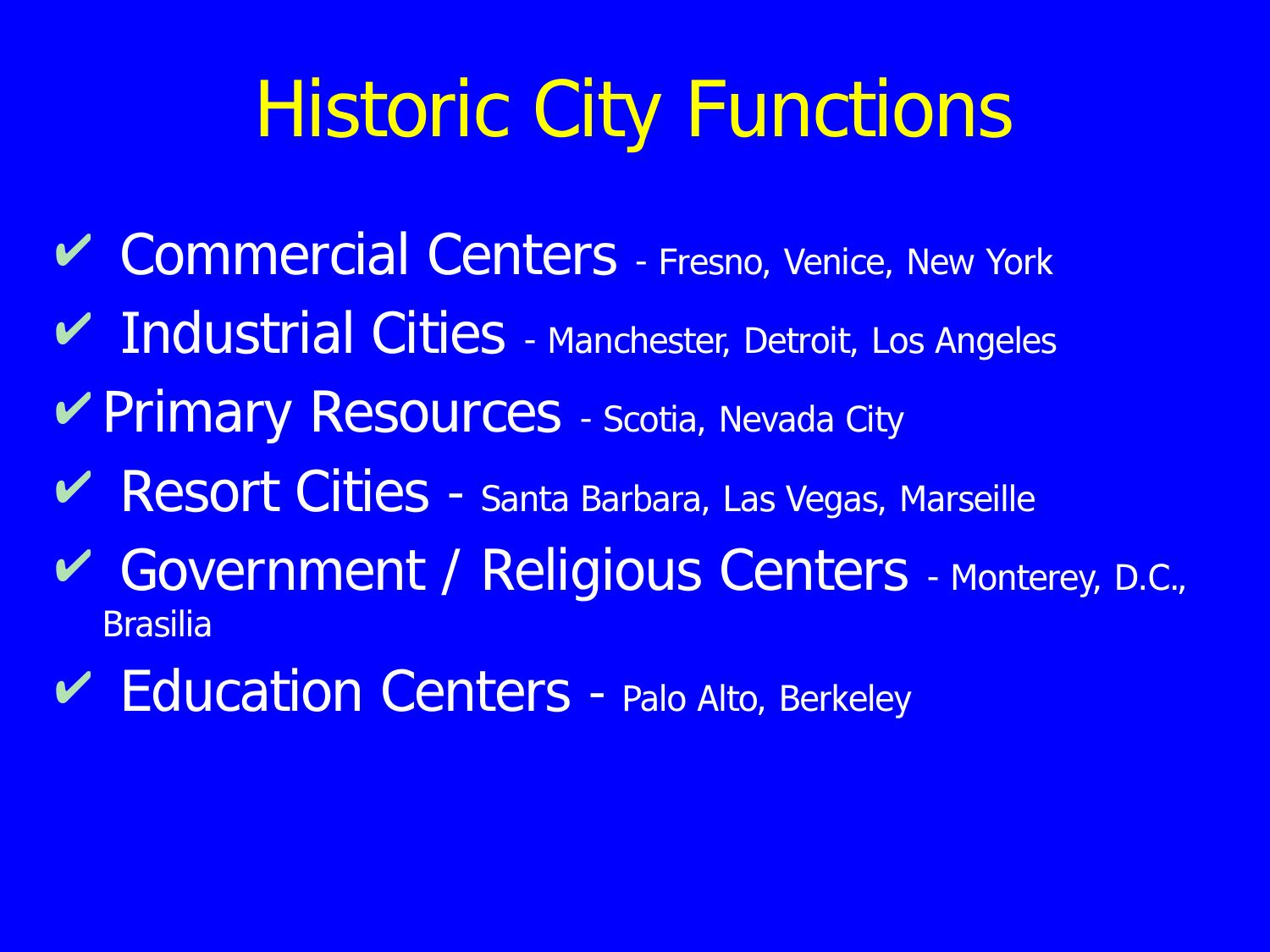

# Historic City Functions
 Commercial Centers - Fresno, Venice, New York
 Industrial Cities - Manchester, Detroit, Los Angeles
Primary Resources - Scotia, Nevada City
 Resort Cities - Santa Barbara, Las Vegas, Marseille
 Government / Religious Centers - Monterey, D.C., Brasilia
 Education Centers - Palo Alto, Berkeley